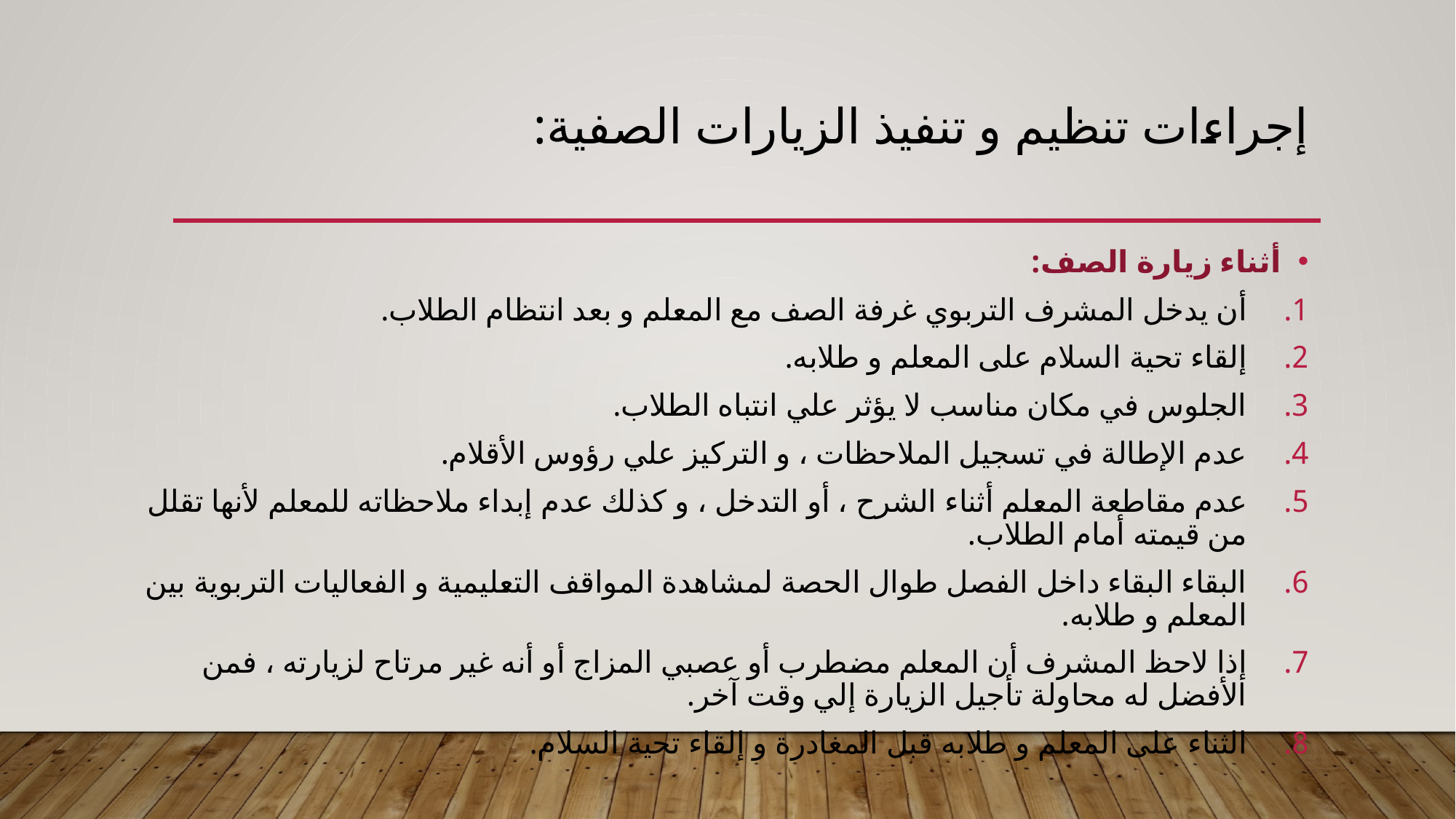

# إجراءات تنظيم و تنفيذ الزيارات الصفية:
أثناء زيارة الصف:
أن يدخل المشرف التربوي غرفة الصف مع المعلم و بعد انتظام الطلاب.
إلقاء تحية السلام على المعلم و طلابه.
الجلوس في مكان مناسب لا يؤثر علي انتباه الطلاب.
عدم الإطالة في تسجيل الملاحظات ، و التركيز علي رؤوس الأقلام.
عدم مقاطعة المعلم أثناء الشرح ، أو التدخل ، و كذلك عدم إبداء ملاحظاته للمعلم لأنها تقلل من قيمته أمام الطلاب.
البقاء البقاء داخل الفصل طوال الحصة لمشاهدة المواقف التعليمية و الفعاليات التربوية بين المعلم و طلابه.
إذا لاحظ المشرف أن المعلم مضطرب أو عصبي المزاج أو أنه غير مرتاح لزيارته ، فمن الأفضل له محاولة تأجيل الزيارة إلي وقت آخر.
الثناء على المعلم و طلابه قبل المغادرة و إلقاء تحية السلام.